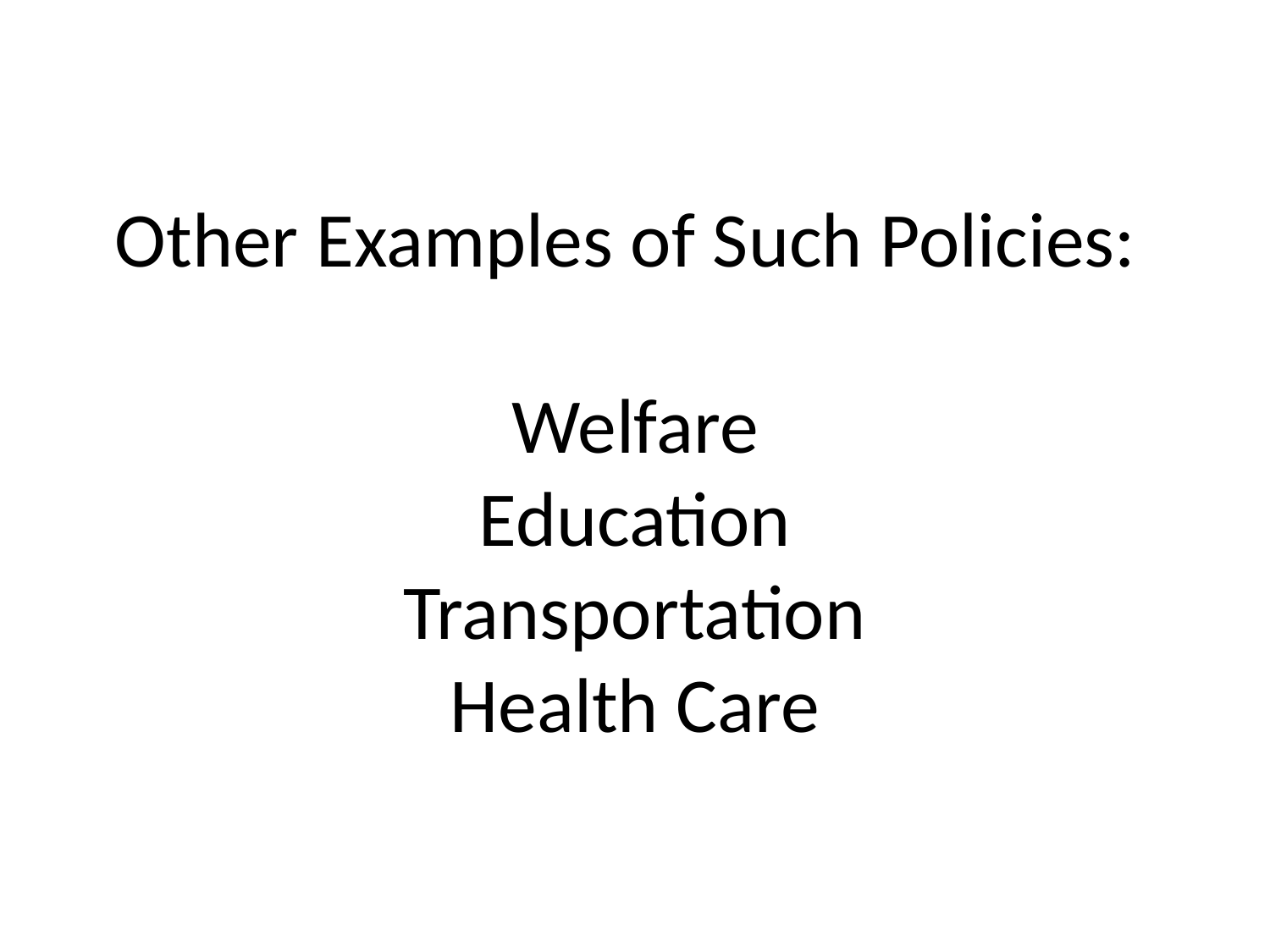

# Other Examples of Such Policies: Welfare Education Transportation Health Care